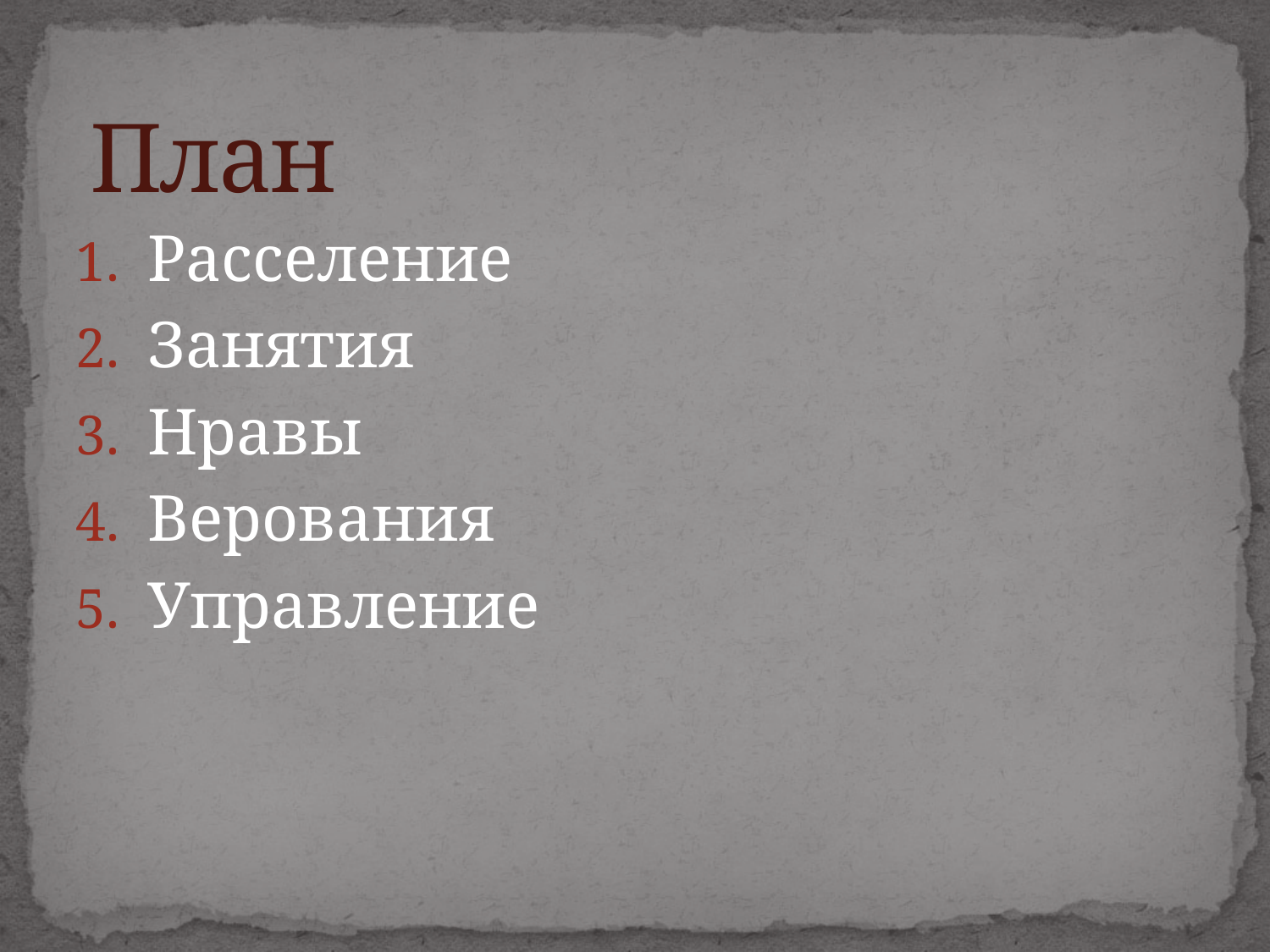

# План
Расселение
Занятия
Нравы
Верования
Управление